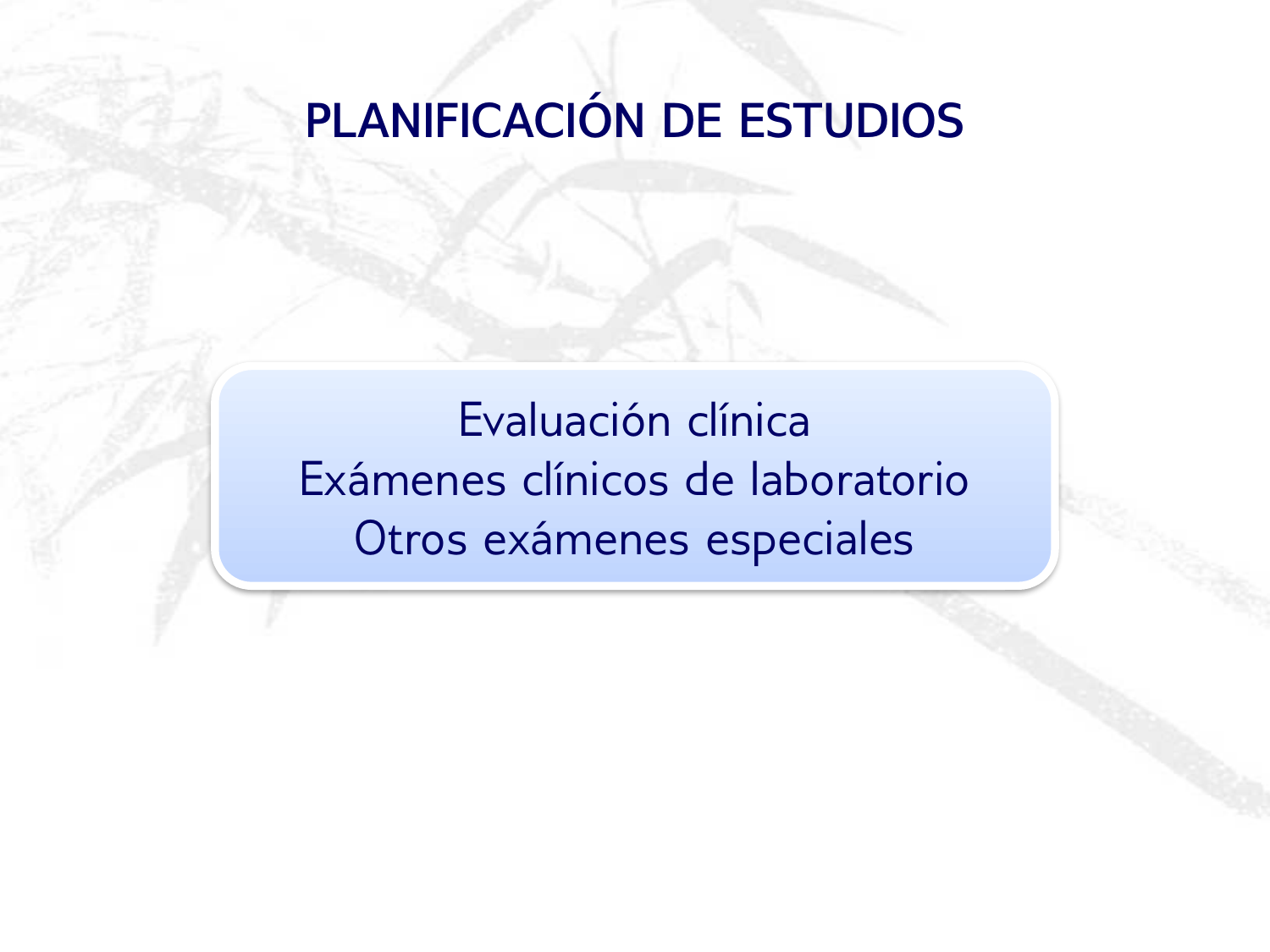

# PLANIFICACIÓN DE ESTUDIOS
Evaluación clínica
Exámenes clínicos de laboratorio
Otros exámenes especiales
Estado de salud